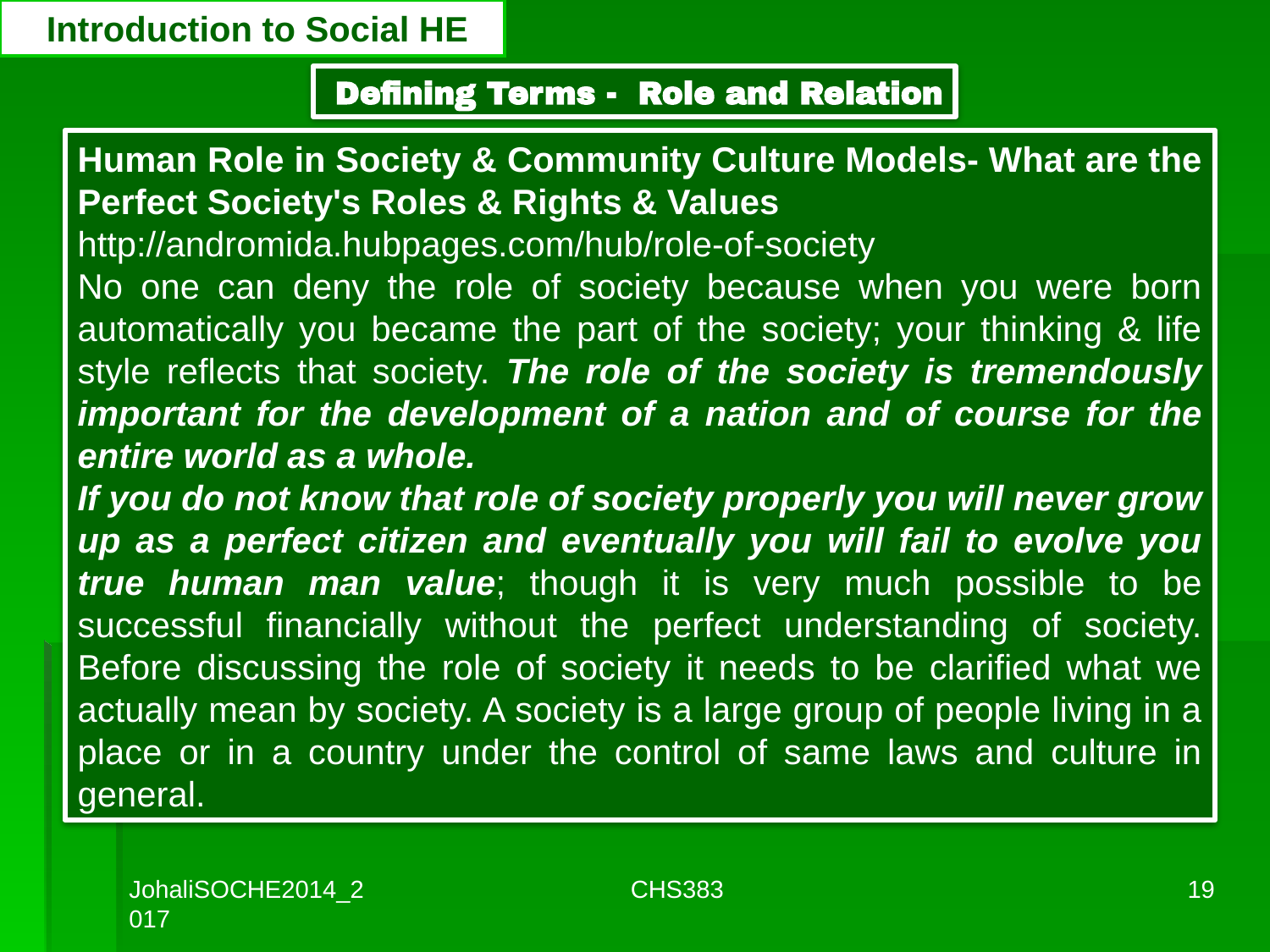

# Introduction to Social HE
Defining Terms -  Role and Relation
Human Role in Society & Community Culture Models- What are the Perfect Society's Roles & Rights & Values
http://andromida.hubpages.com/hub/role-of-society
No one can deny the role of society because when you were born automatically you became the part of the society; your thinking & life style reflects that society. The role of the society is tremendously important for the development of a nation and of course for the entire world as a whole.
If you do not know that role of society properly you will never grow up as a perfect citizen and eventually you will fail to evolve you true human man value; though it is very much possible to be successful financially without the perfect understanding of society. Before discussing the role of society it needs to be clarified what we actually mean by society. A society is a large group of people living in a place or in a country under the control of same laws and culture in general.
JohaliSOCHE2014_2017
CHS383
19